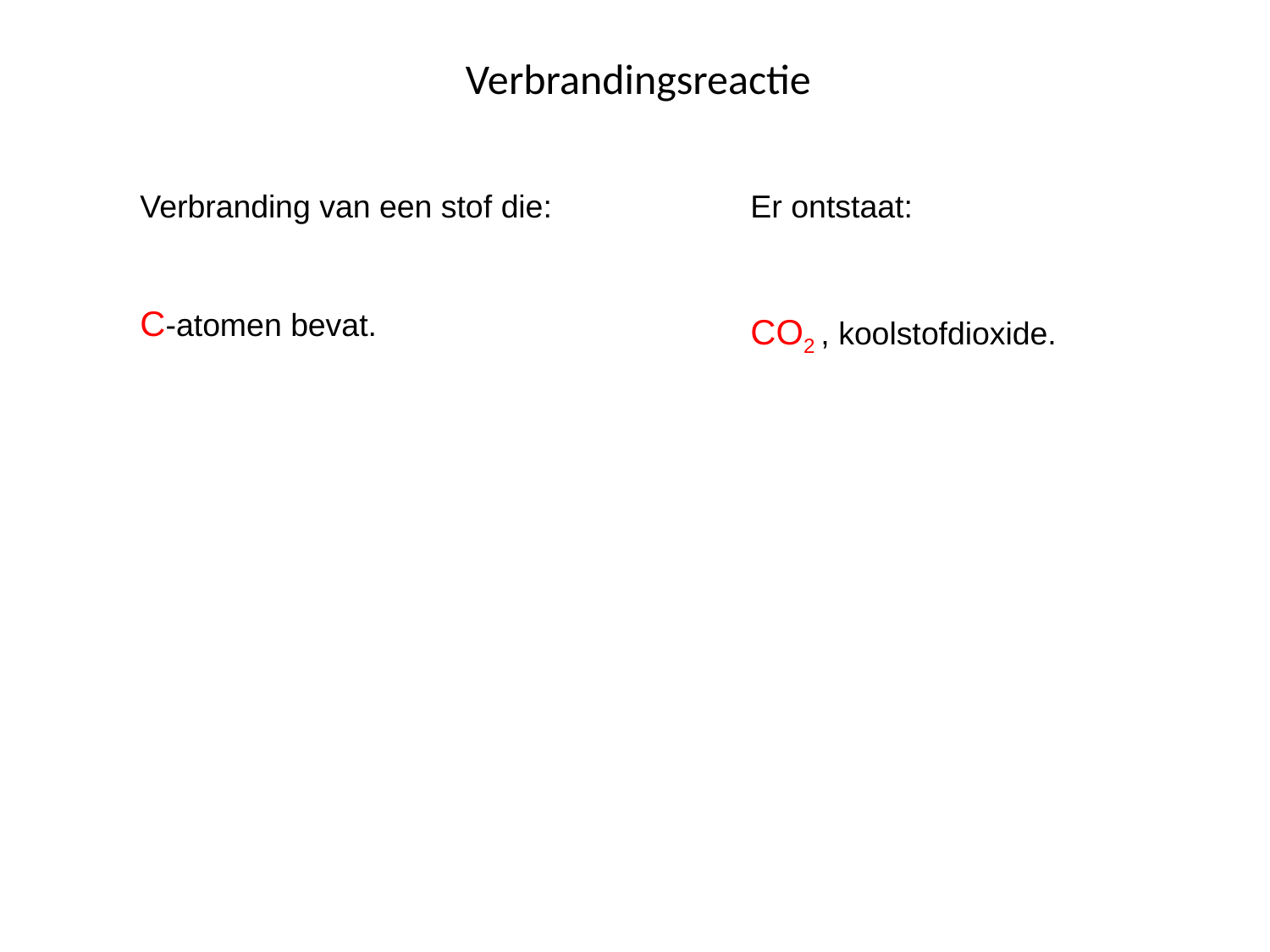

Verbrandingsreactie
Verbranding van een stof die: C

C-atomen bevat.

Er ontstaat: C

CO2 , koolstofdioxide.